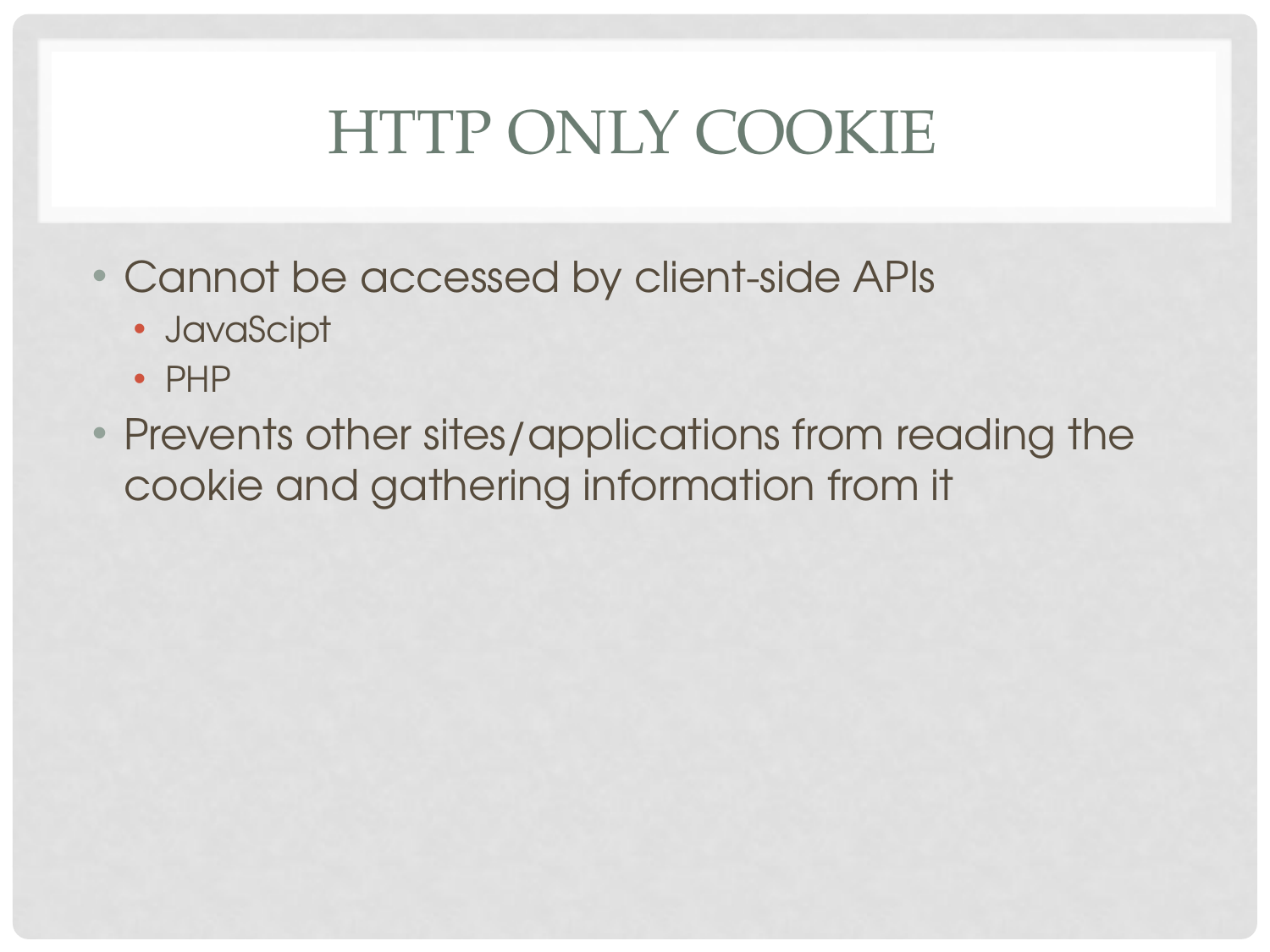

# HTTP only cookie
Cannot be accessed by client-side APIs
JavaScipt
PHP
Prevents other sites/applications from reading the cookie and gathering information from it